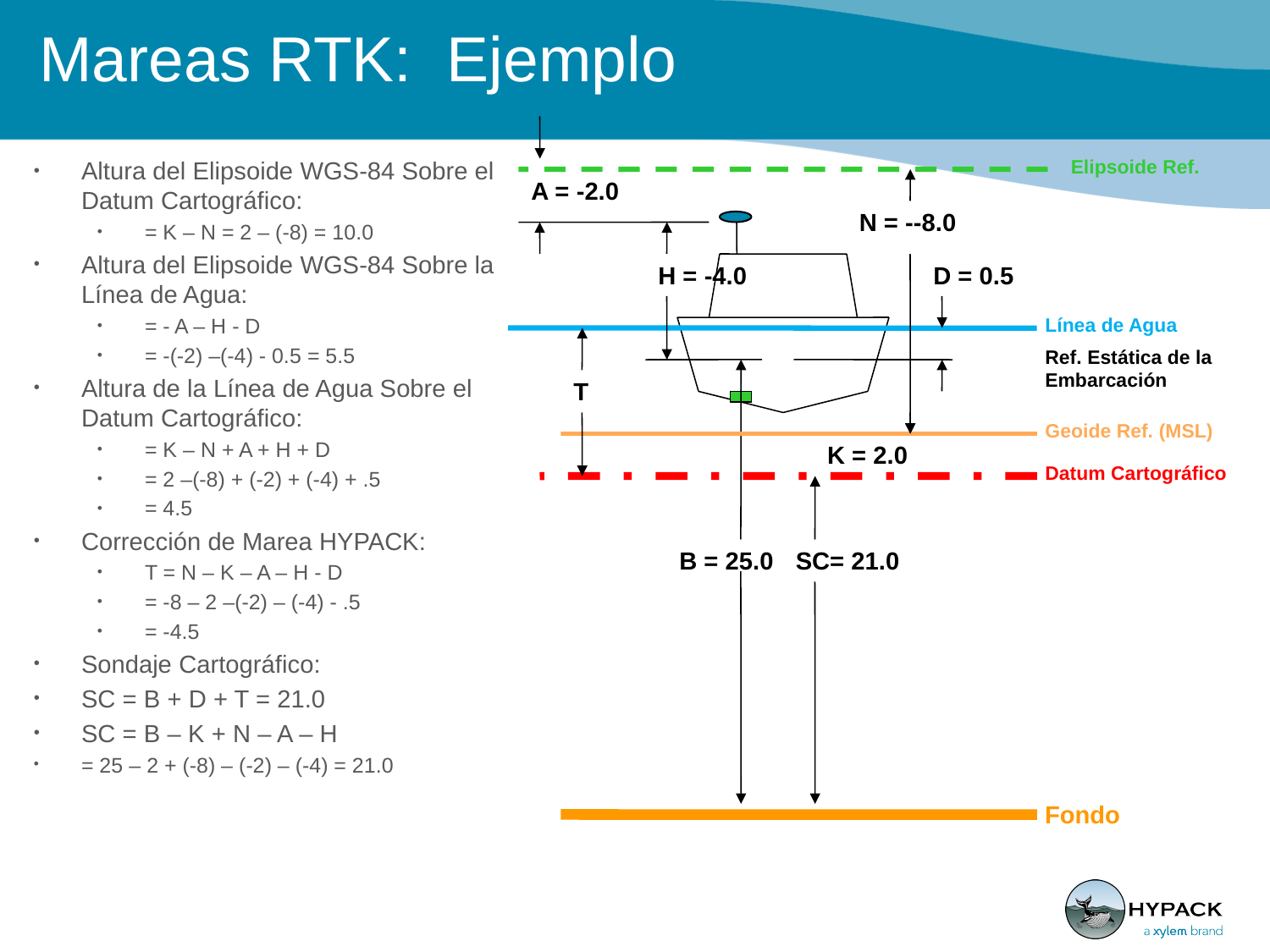

# Mareas RTK:  Ejemplo

Elipsoide Ref.
Altura del Elipsoide WGS-84 Sobre el Datum Cartográfico:
= K – N = 2 – (-8) = 10.0
Altura del Elipsoide WGS-84 Sobre la Línea de Agua:
= - A – H - D
= -(-2) –(-4) - 0.5 = 5.5
Altura de la Línea de Agua Sobre el Datum Cartográfico:
= K – N + A + H + D
= 2 –(-8) + (-2) + (-4) + .5
= 4.5
Corrección de Marea HYPACK:
T = N – K – A – H - D
= -8 – 2 –(-2) – (-4) - .5
= -4.5
Sondaje Cartográfico:
SC = B + D + T = 21.0
SC = B – K + N – A – H
= 25 – 2 + (-8) – (-2) – (-4) = 21.0

A = -2.0

N = --8.0

H = -4.0

D = 0.5

Línea de Agua

Ref. Estática de la Embarcación

T

Geoide Ref. (MSL)

K = 2.0
Datum Cartográfico

B = 25.0
SC= 21.0

Fondo